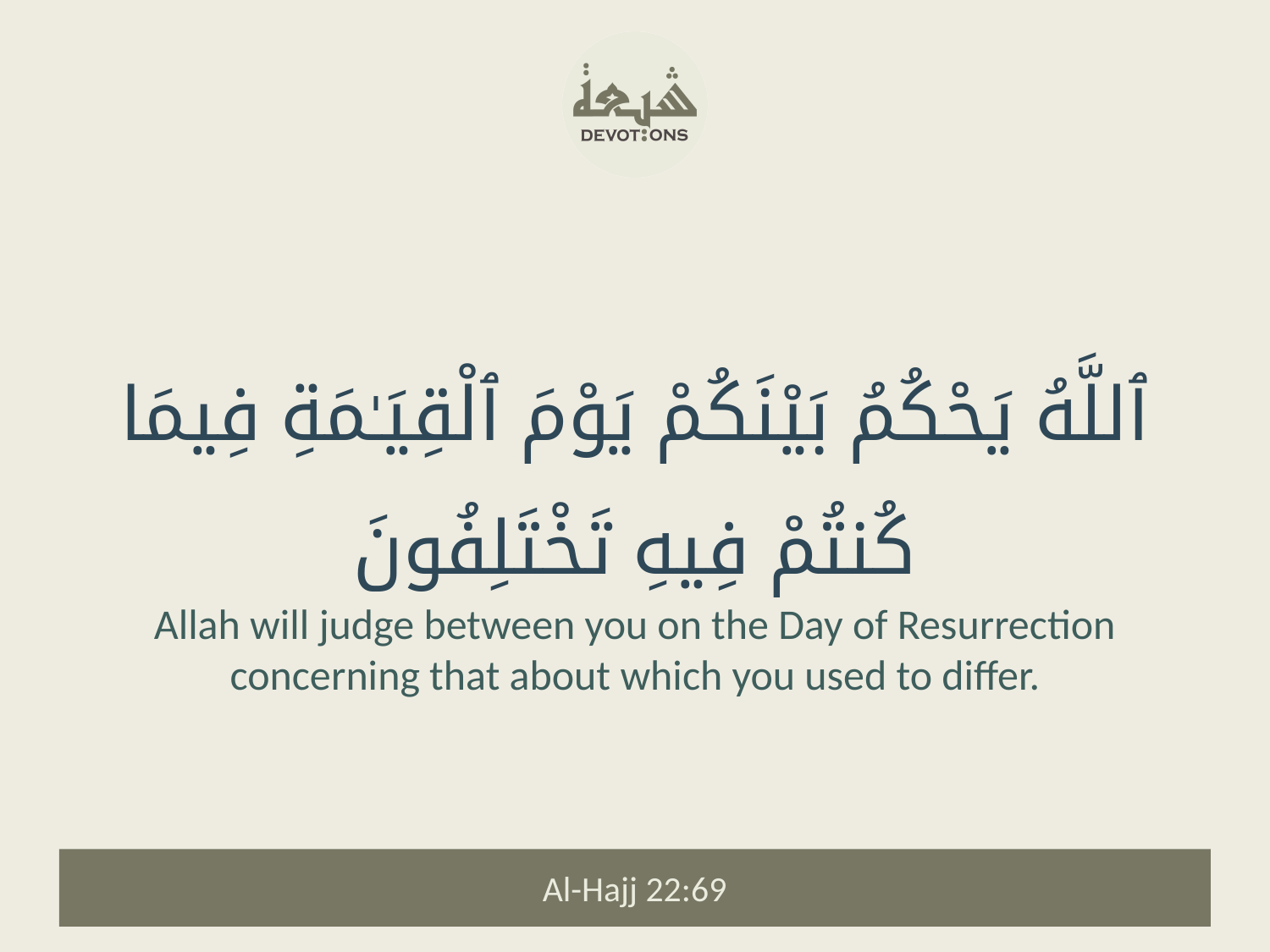

ٱللَّهُ يَحْكُمُ بَيْنَكُمْ يَوْمَ ٱلْقِيَـٰمَةِ فِيمَا كُنتُمْ فِيهِ تَخْتَلِفُونَ
Allah will judge between you on the Day of Resurrection concerning that about which you used to differ.
Al-Hajj 22:69